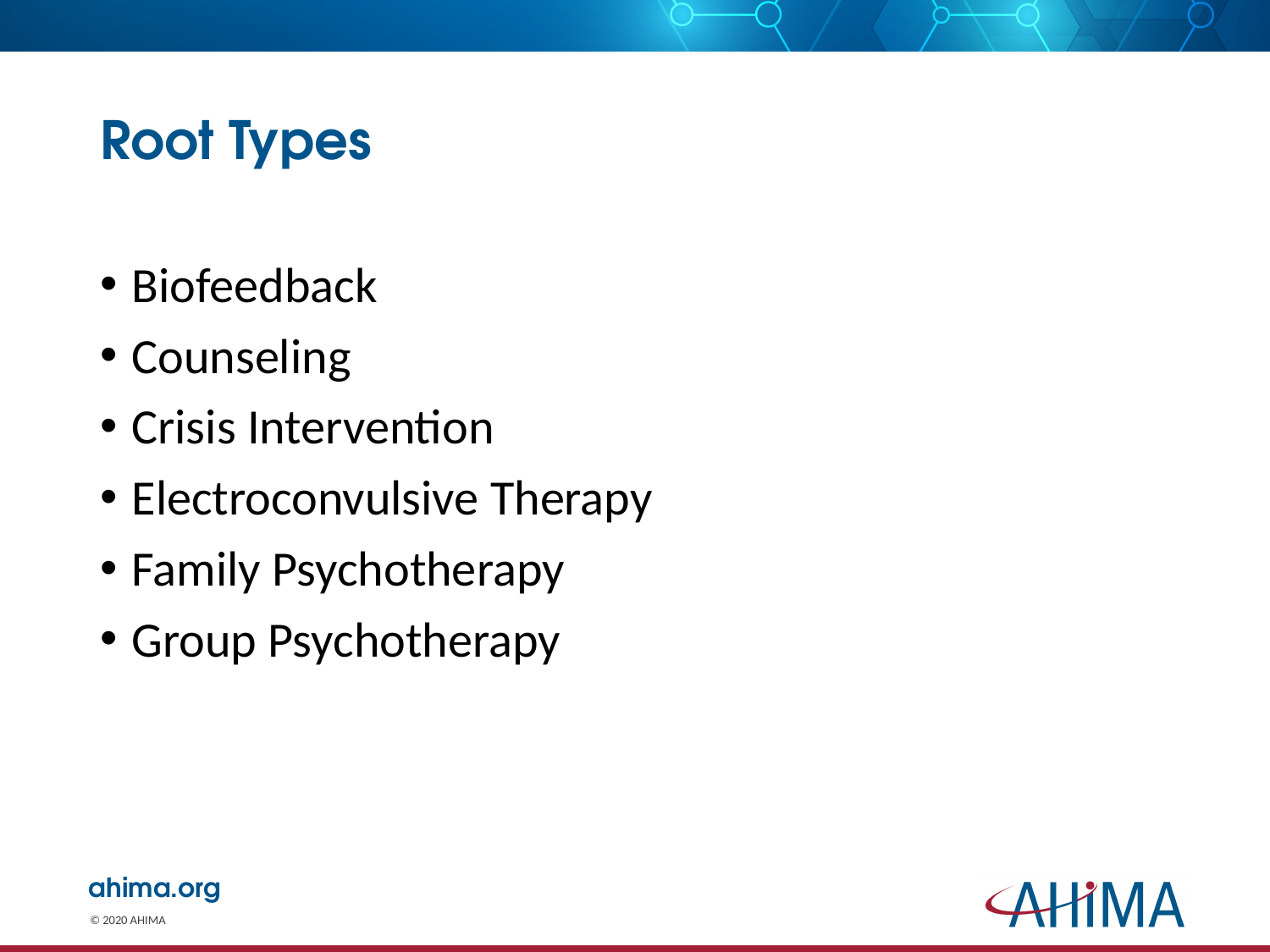

# Root Types
Biofeedback
Counseling
Crisis Intervention
Electroconvulsive Therapy
Family Psychotherapy
Group Psychotherapy